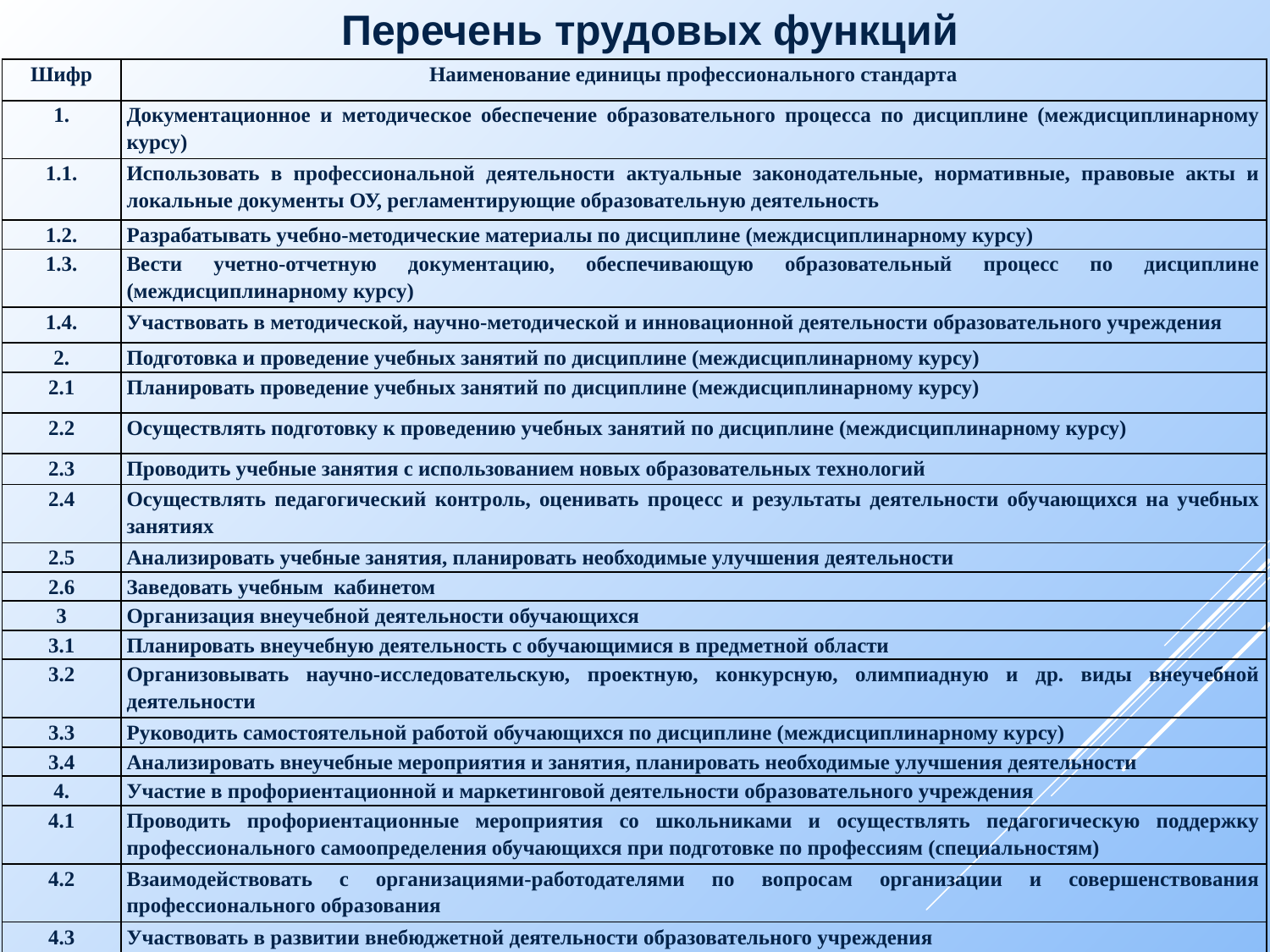

Перечень трудовых функций
| Шифр | Наименование единицы профессионального стандарта |
| --- | --- |
| 1. | Документационное и методическое обеспечение образовательного процесса по дисциплине (междисциплинарному курсу) |
| 1.1. | Использовать в профессиональной деятельности актуальные законодательные, нормативные, правовые акты и локальные документы ОУ, регламентирующие образовательную деятельность |
| 1.2. | Разрабатывать учебно-методические материалы по дисциплине (междисциплинарному курсу) |
| 1.3. | Вести учетно-отчетную документацию, обеспечивающую образовательный процесс по дисциплине (междисциплинарному курсу) |
| 1.4. | Участвовать в методической, научно-методической и инновационной деятельности образовательного учреждения |
| 2. | Подготовка и проведение учебных занятий по дисциплине (междисциплинарному курсу) |
| 2.1 | Планировать проведение учебных занятий по дисциплине (междисциплинарному курсу) |
| 2.2 | Осуществлять подготовку к проведению учебных занятий по дисциплине (междисциплинарному курсу) |
| 2.3 | Проводить учебные занятия с использованием новых образовательных технологий |
| 2.4 | Осуществлять педагогический контроль, оценивать процесс и результаты деятельности обучающихся на учебных занятиях |
| 2.5 | Анализировать учебные занятия, планировать необходимые улучшения деятельности |
| 2.6 | Заведовать учебным кабинетом |
| 3 | Организация внеучебной деятельности обучающихся |
| 3.1 | Планировать внеучебную деятельность с обучающимися в предметной области |
| 3.2 | Организовывать научно-исследовательскую, проектную, конкурсную, олимпиадную и др. виды внеучебной деятельности |
| 3.3 | Руководить самостоятельной работой обучающихся по дисциплине (междисциплинарному курсу) |
| 3.4 | Анализировать внеучебные мероприятия и занятия, планировать необходимые улучшения деятельности |
| 4. | Участие в профориентационной и маркетинговой деятельности образовательного учреждения |
| 4.1 | Проводить профориентационные мероприятия со школьниками и осуществлять педагогическую поддержку профессионального самоопределения обучающихся при подготовке по профессиям (специальностям) |
| 4.2 | Взаимодействовать с организациями-работодателями по вопросам организации и совершенствования профессионального образования |
| 4.3 | Участвовать в развитии внебюджетной деятельности образовательного учреждения |